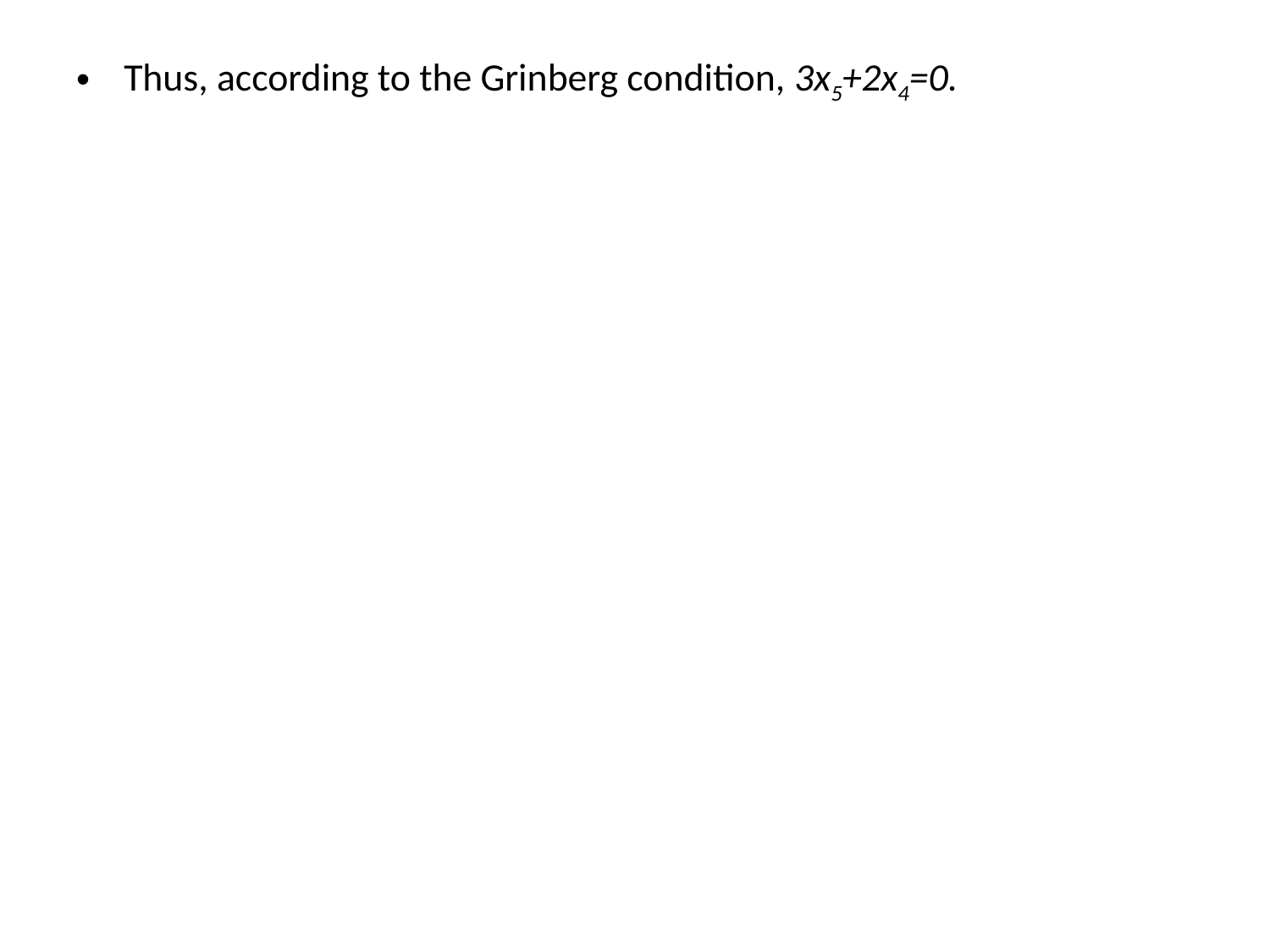

Thus, according to the Grinberg condition, 3x5+2x4=0.